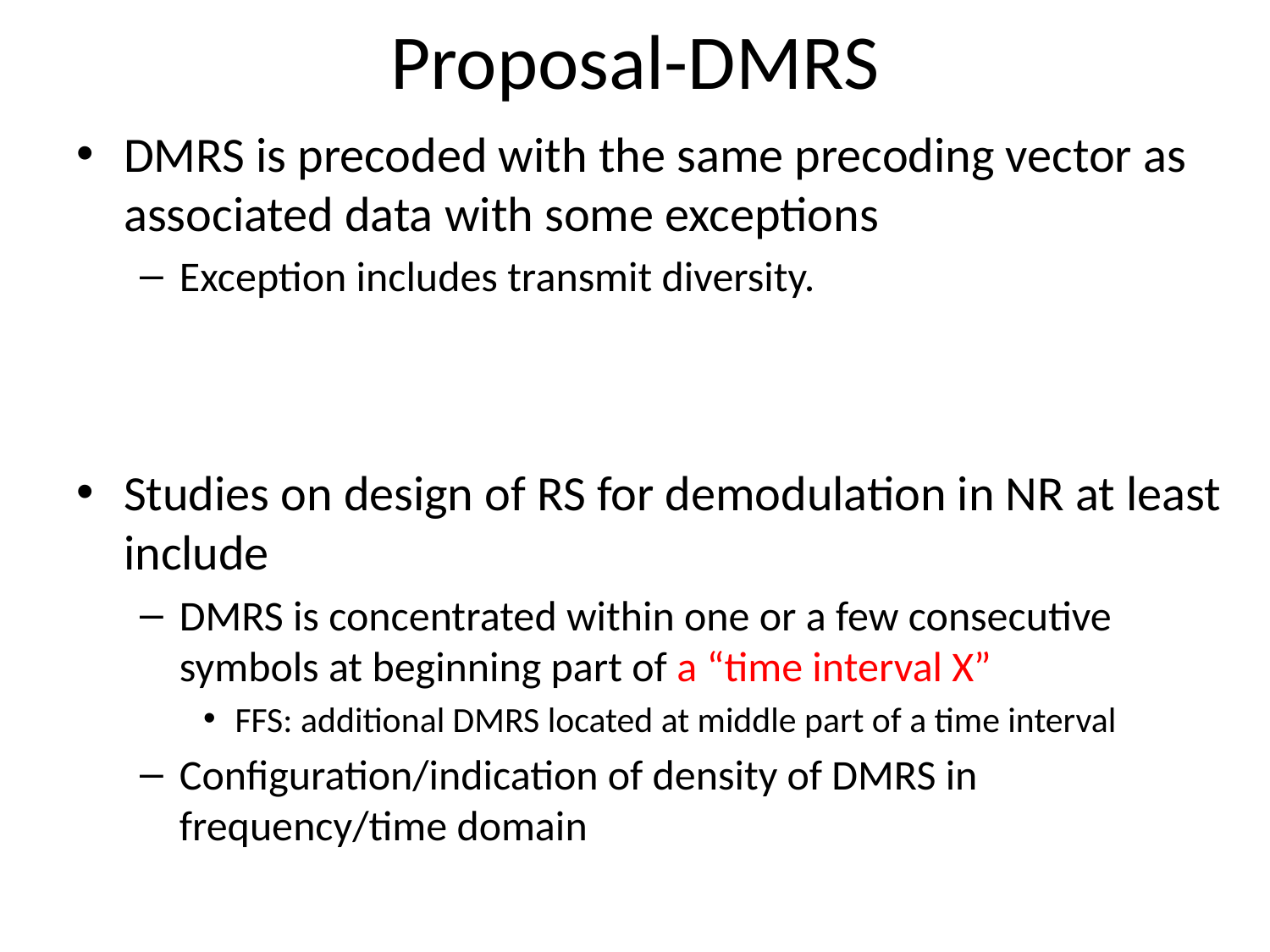

# Proposal-DMRS
DMRS is precoded with the same precoding vector as associated data with some exceptions
Exception includes transmit diversity.

Studies on design of RS for demodulation in NR at least include
DMRS is concentrated within one or a few consecutive symbols at beginning part of a “time interval X”
FFS: additional DMRS located at middle part of a time interval
Configuration/indication of density of DMRS in frequency/time domain